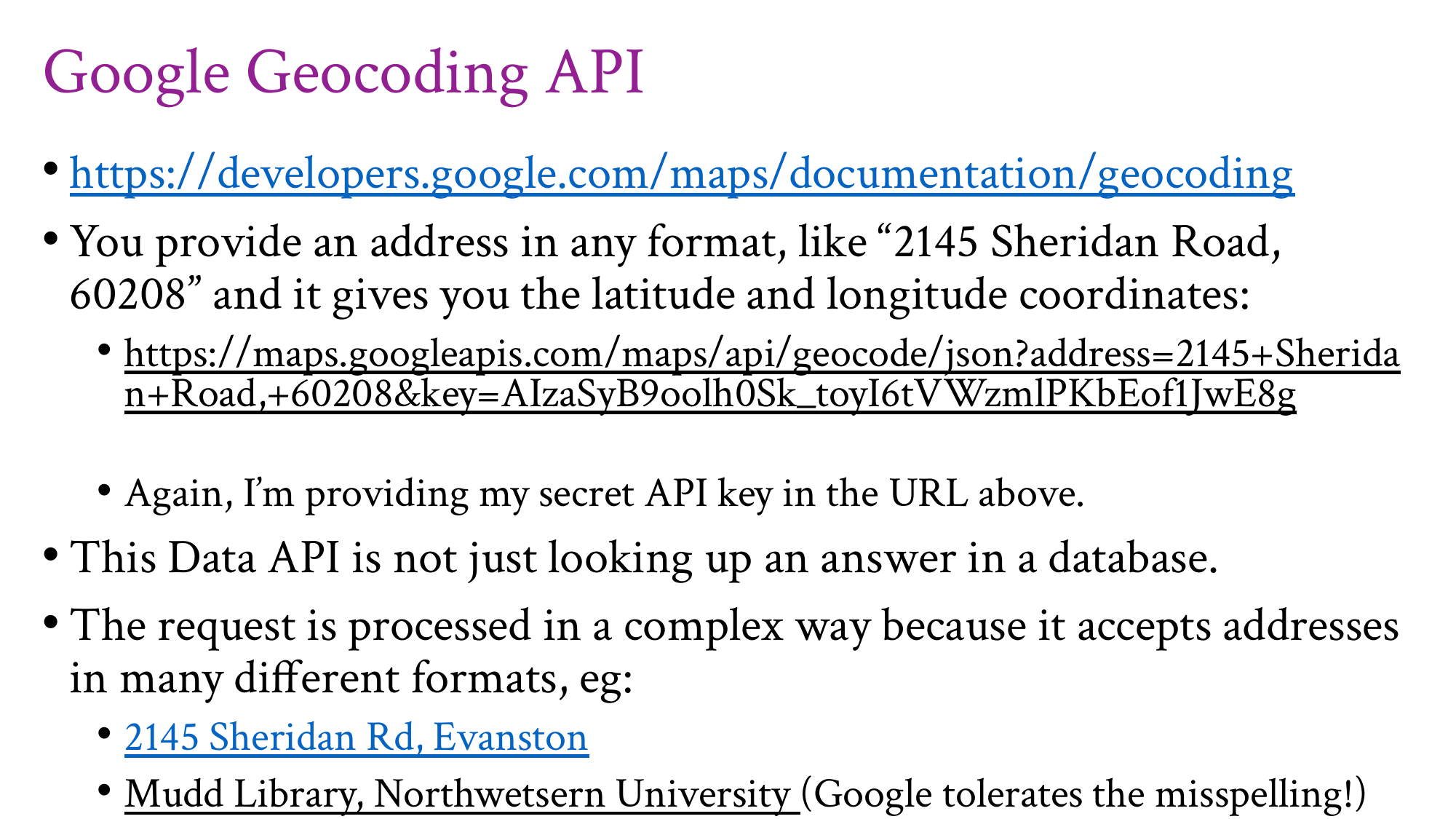

# Google Geocoding API
https://developers.google.com/maps/documentation/geocoding
You provide an address in any format, like “2145 Sheridan Road, 60208” and it gives you the latitude and longitude coordinates:
https://maps.googleapis.com/maps/api/geocode/json?address=2145+Sheridan+Road,+60208&key=AIzaSyB9oolh0Sk_toyI6tVWzmlPKbEof1JwE8g
Again, I’m providing my secret API key in the URL above.
This Data API is not just looking up an answer in a database.
The request is processed in a complex way because it accepts addresses in many different formats, eg:
2145 Sheridan Rd, Evanston
Mudd Library, Northwetsern University (Google tolerates the misspelling!)